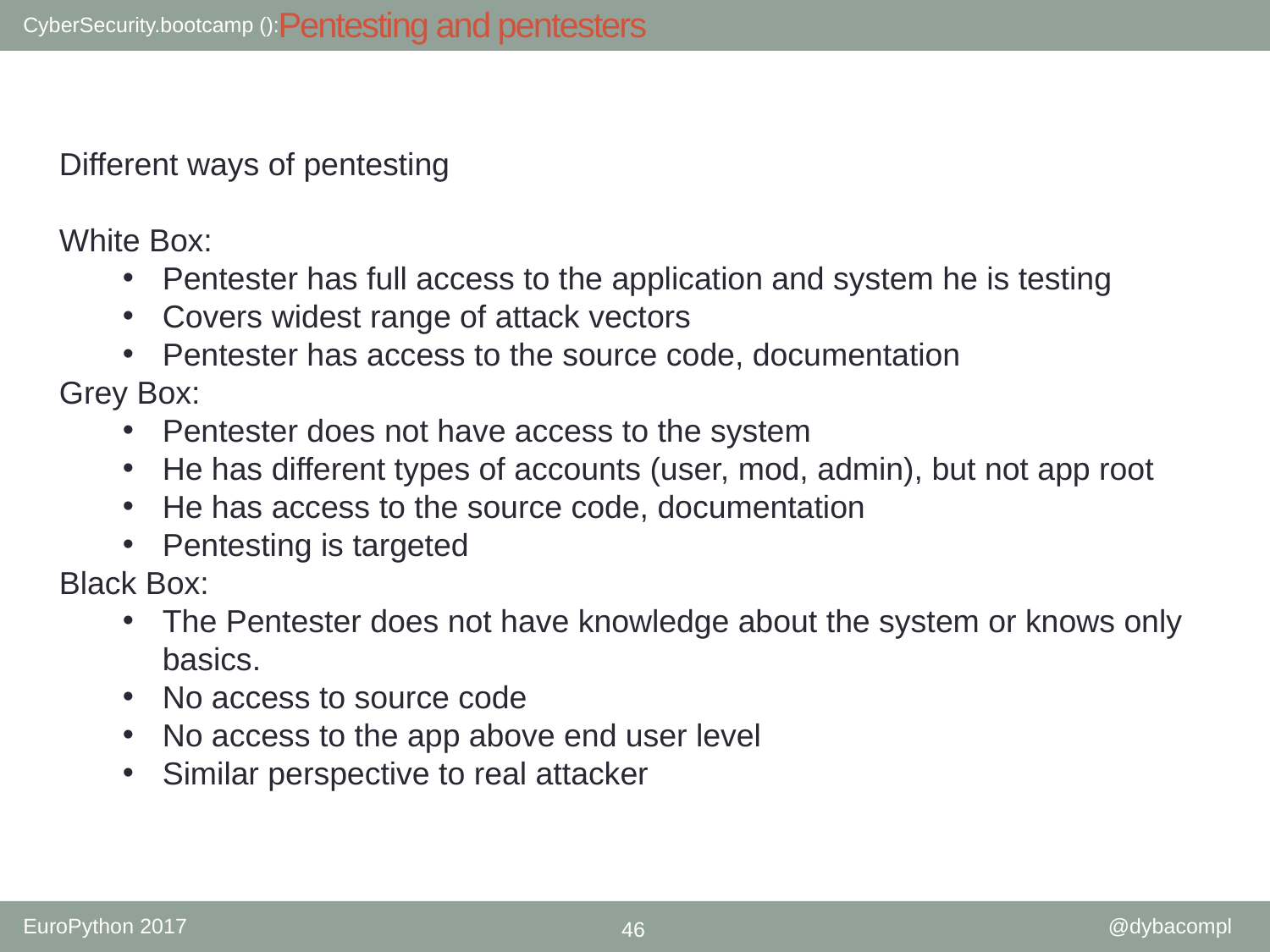

# Pentesting and pentesters
Different ways of pentesting

White Box:
Pentester has full access to the application and system he is testing
Covers widest range of attack vectors
Pentester has access to the source code, documentation
Grey Box:
Pentester does not have access to the system
He has different types of accounts (user, mod, admin), but not app root
He has access to the source code, documentation
Pentesting is targeted
Black Box:
The Pentester does not have knowledge about the system or knows only basics.
No access to source code
No access to the app above end user level
Similar perspective to real attacker